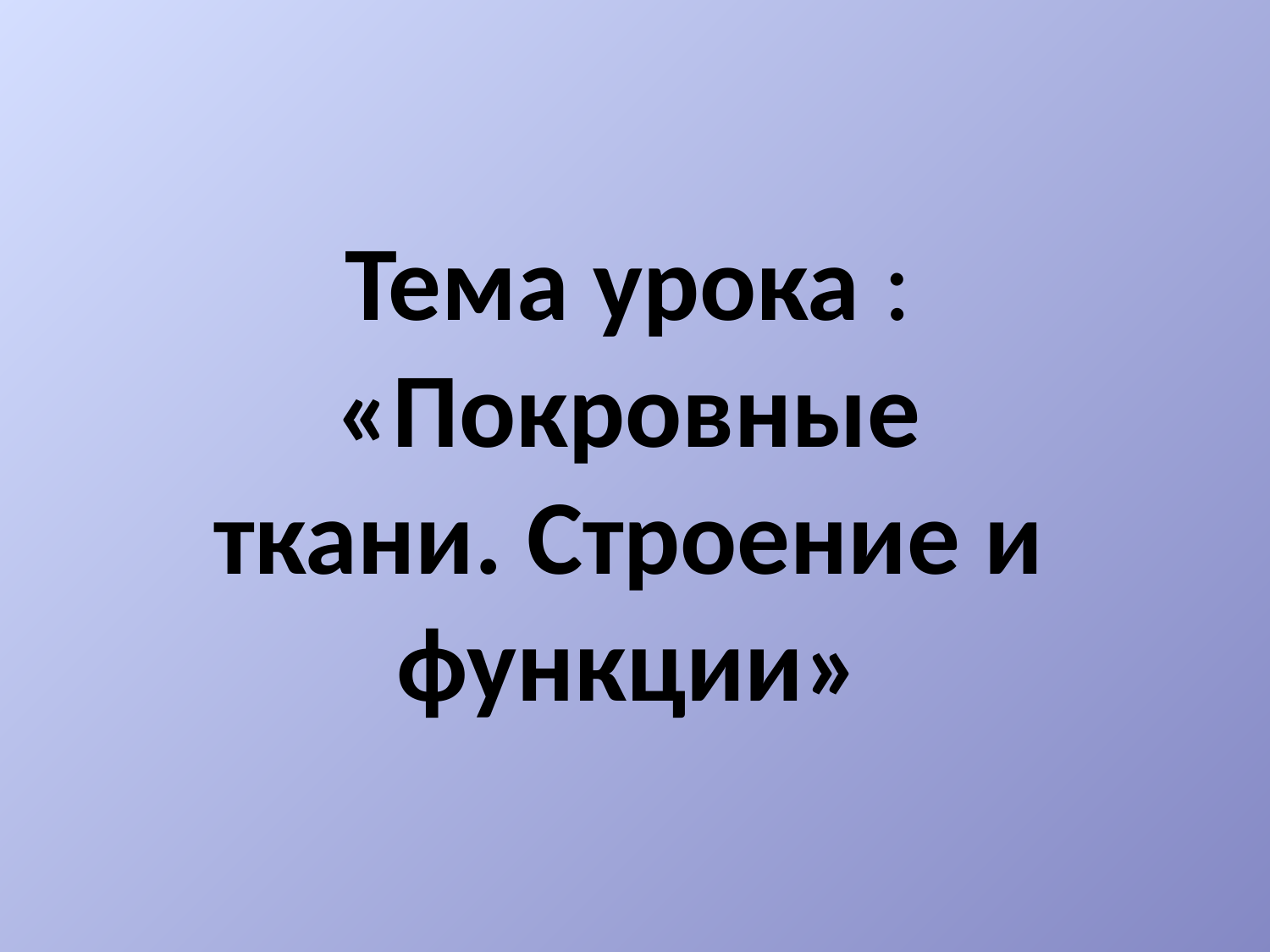

Тема урока : «Покровные ткани. Строение и функции»